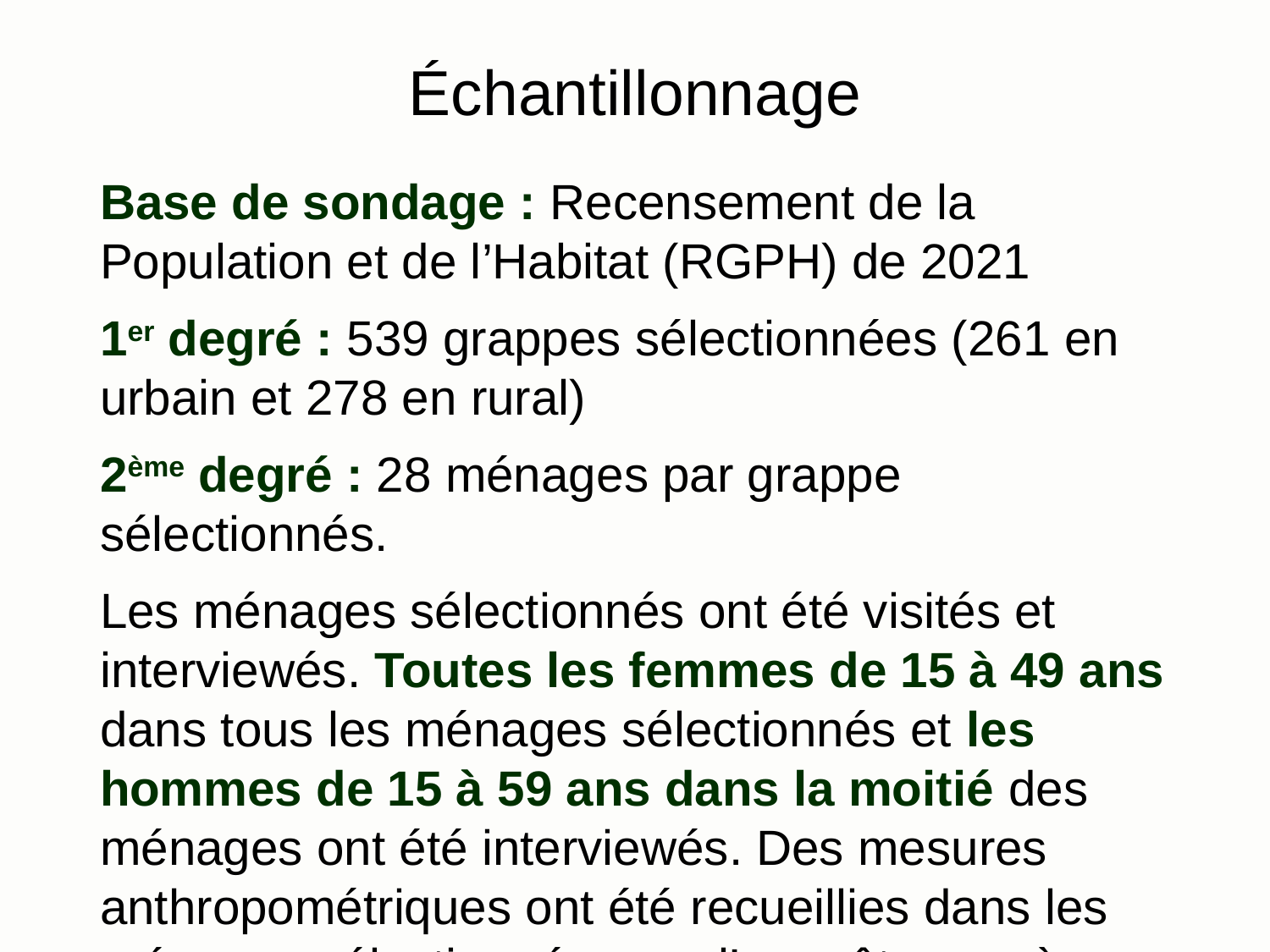

# Échantillonnage
Base de sondage : Recensement de la Population et de l’Habitat (RGPH) de 2021
1er degré : 539 grappes sélectionnées (261 en urbain et 278 en rural)
2ème degré : 28 ménages par grappe sélectionnés.
Les ménages sélectionnés ont été visités et interviewés. Toutes les femmes de 15 à 49 ans dans tous les ménages sélectionnés et les hommes de 15 à 59 ans dans la moitié des ménages ont été interviewés. Des mesures anthropométriques ont été recueillies dans les ménages sélectionnés pour l’enquête auprès des hommes.